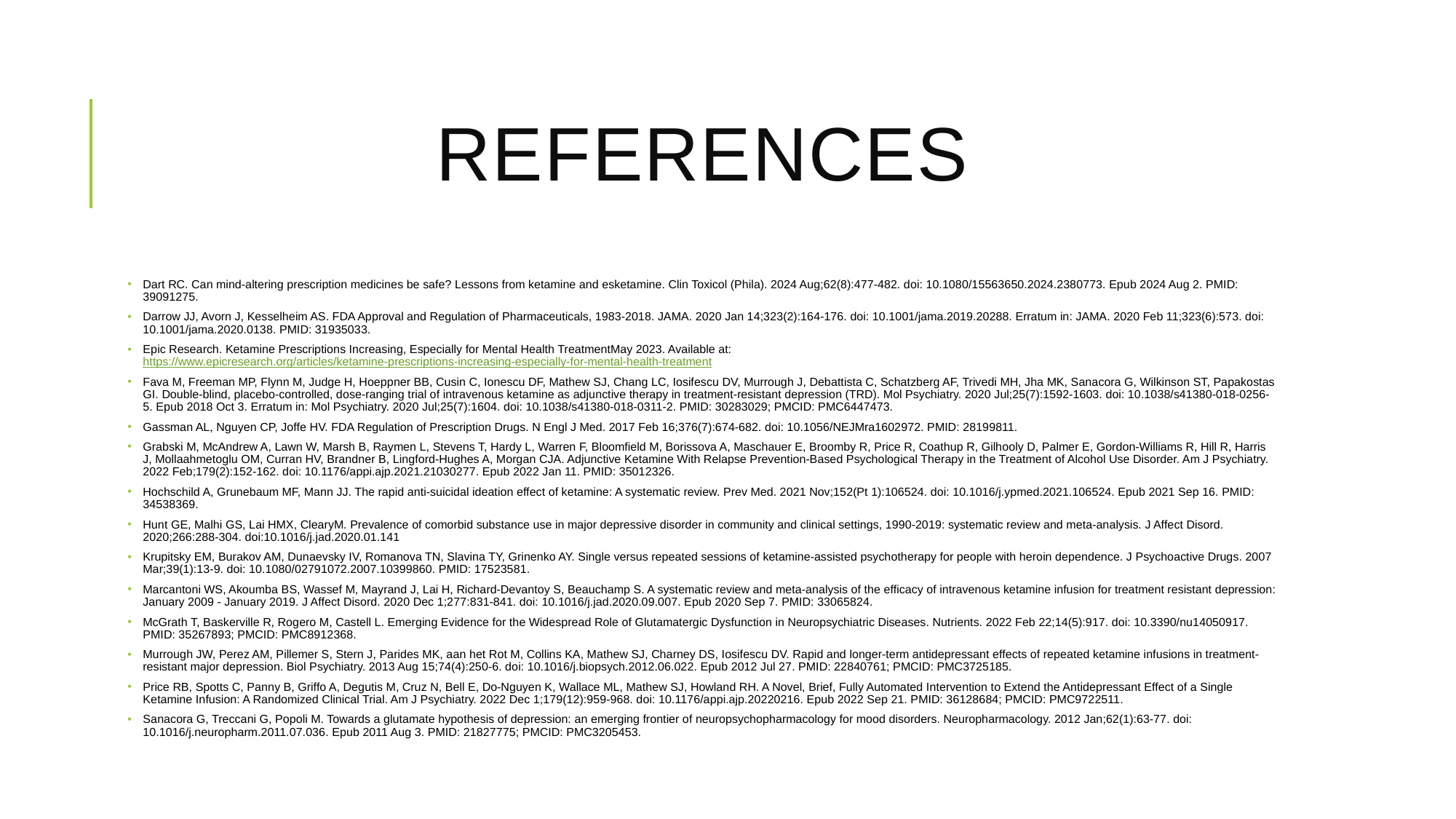

# References
Dart RC. Can mind-altering prescription medicines be safe? Lessons from ketamine and esketamine. Clin Toxicol (Phila). 2024 Aug;62(8):477-482. doi: 10.1080/15563650.2024.2380773. Epub 2024 Aug 2. PMID: 39091275.
Darrow JJ, Avorn J, Kesselheim AS. FDA Approval and Regulation of Pharmaceuticals, 1983-2018. JAMA. 2020 Jan 14;323(2):164-176. doi: 10.1001/jama.2019.20288. Erratum in: JAMA. 2020 Feb 11;323(6):573. doi: 10.1001/jama.2020.0138. PMID: 31935033.
Epic Research. Ketamine Prescriptions Increasing, Especially for Mental Health TreatmentMay 2023. Available at: https://www.epicresearch.org/articles/ketamine-prescriptions-increasing-especially-for-mental-health-treatment
Fava M, Freeman MP, Flynn M, Judge H, Hoeppner BB, Cusin C, Ionescu DF, Mathew SJ, Chang LC, Iosifescu DV, Murrough J, Debattista C, Schatzberg AF, Trivedi MH, Jha MK, Sanacora G, Wilkinson ST, Papakostas GI. Double-blind, placebo-controlled, dose-ranging trial of intravenous ketamine as adjunctive therapy in treatment-resistant depression (TRD). Mol Psychiatry. 2020 Jul;25(7):1592-1603. doi: 10.1038/s41380-018-0256-5. Epub 2018 Oct 3. Erratum in: Mol Psychiatry. 2020 Jul;25(7):1604. doi: 10.1038/s41380-018-0311-2. PMID: 30283029; PMCID: PMC6447473.
Gassman AL, Nguyen CP, Joffe HV. FDA Regulation of Prescription Drugs. N Engl J Med. 2017 Feb 16;376(7):674-682. doi: 10.1056/NEJMra1602972. PMID: 28199811.
Grabski M, McAndrew A, Lawn W, Marsh B, Raymen L, Stevens T, Hardy L, Warren F, Bloomfield M, Borissova A, Maschauer E, Broomby R, Price R, Coathup R, Gilhooly D, Palmer E, Gordon-Williams R, Hill R, Harris J, Mollaahmetoglu OM, Curran HV, Brandner B, Lingford-Hughes A, Morgan CJA. Adjunctive Ketamine With Relapse Prevention-Based Psychological Therapy in the Treatment of Alcohol Use Disorder. Am J Psychiatry. 2022 Feb;179(2):152-162. doi: 10.1176/appi.ajp.2021.21030277. Epub 2022 Jan 11. PMID: 35012326.
Hochschild A, Grunebaum MF, Mann JJ. The rapid anti-suicidal ideation effect of ketamine: A systematic review. Prev Med. 2021 Nov;152(Pt 1):106524. doi: 10.1016/j.ypmed.2021.106524. Epub 2021 Sep 16. PMID: 34538369.
Hunt GE, Malhi GS, Lai HMX, ClearyM. Prevalence of comorbid substance use in major depressive disorder in community and clinical settings, 1990-2019: systematic review and meta-analysis. J Affect Disord. 2020;266:288-304. doi:10.1016/j.jad.2020.01.141
Krupitsky EM, Burakov AM, Dunaevsky IV, Romanova TN, Slavina TY, Grinenko AY. Single versus repeated sessions of ketamine-assisted psychotherapy for people with heroin dependence. J Psychoactive Drugs. 2007 Mar;39(1):13-9. doi: 10.1080/02791072.2007.10399860. PMID: 17523581.
Marcantoni WS, Akoumba BS, Wassef M, Mayrand J, Lai H, Richard-Devantoy S, Beauchamp S. A systematic review and meta-analysis of the efficacy of intravenous ketamine infusion for treatment resistant depression: January 2009 - January 2019. J Affect Disord. 2020 Dec 1;277:831-841. doi: 10.1016/j.jad.2020.09.007. Epub 2020 Sep 7. PMID: 33065824.
McGrath T, Baskerville R, Rogero M, Castell L. Emerging Evidence for the Widespread Role of Glutamatergic Dysfunction in Neuropsychiatric Diseases. Nutrients. 2022 Feb 22;14(5):917. doi: 10.3390/nu14050917. PMID: 35267893; PMCID: PMC8912368.
Murrough JW, Perez AM, Pillemer S, Stern J, Parides MK, aan het Rot M, Collins KA, Mathew SJ, Charney DS, Iosifescu DV. Rapid and longer-term antidepressant effects of repeated ketamine infusions in treatment-resistant major depression. Biol Psychiatry. 2013 Aug 15;74(4):250-6. doi: 10.1016/j.biopsych.2012.06.022. Epub 2012 Jul 27. PMID: 22840761; PMCID: PMC3725185.
Price RB, Spotts C, Panny B, Griffo A, Degutis M, Cruz N, Bell E, Do-Nguyen K, Wallace ML, Mathew SJ, Howland RH. A Novel, Brief, Fully Automated Intervention to Extend the Antidepressant Effect of a Single Ketamine Infusion: A Randomized Clinical Trial. Am J Psychiatry. 2022 Dec 1;179(12):959-968. doi: 10.1176/appi.ajp.20220216. Epub 2022 Sep 21. PMID: 36128684; PMCID: PMC9722511.
Sanacora G, Treccani G, Popoli M. Towards a glutamate hypothesis of depression: an emerging frontier of neuropsychopharmacology for mood disorders. Neuropharmacology. 2012 Jan;62(1):63-77. doi: 10.1016/j.neuropharm.2011.07.036. Epub 2011 Aug 3. PMID: 21827775; PMCID: PMC3205453.